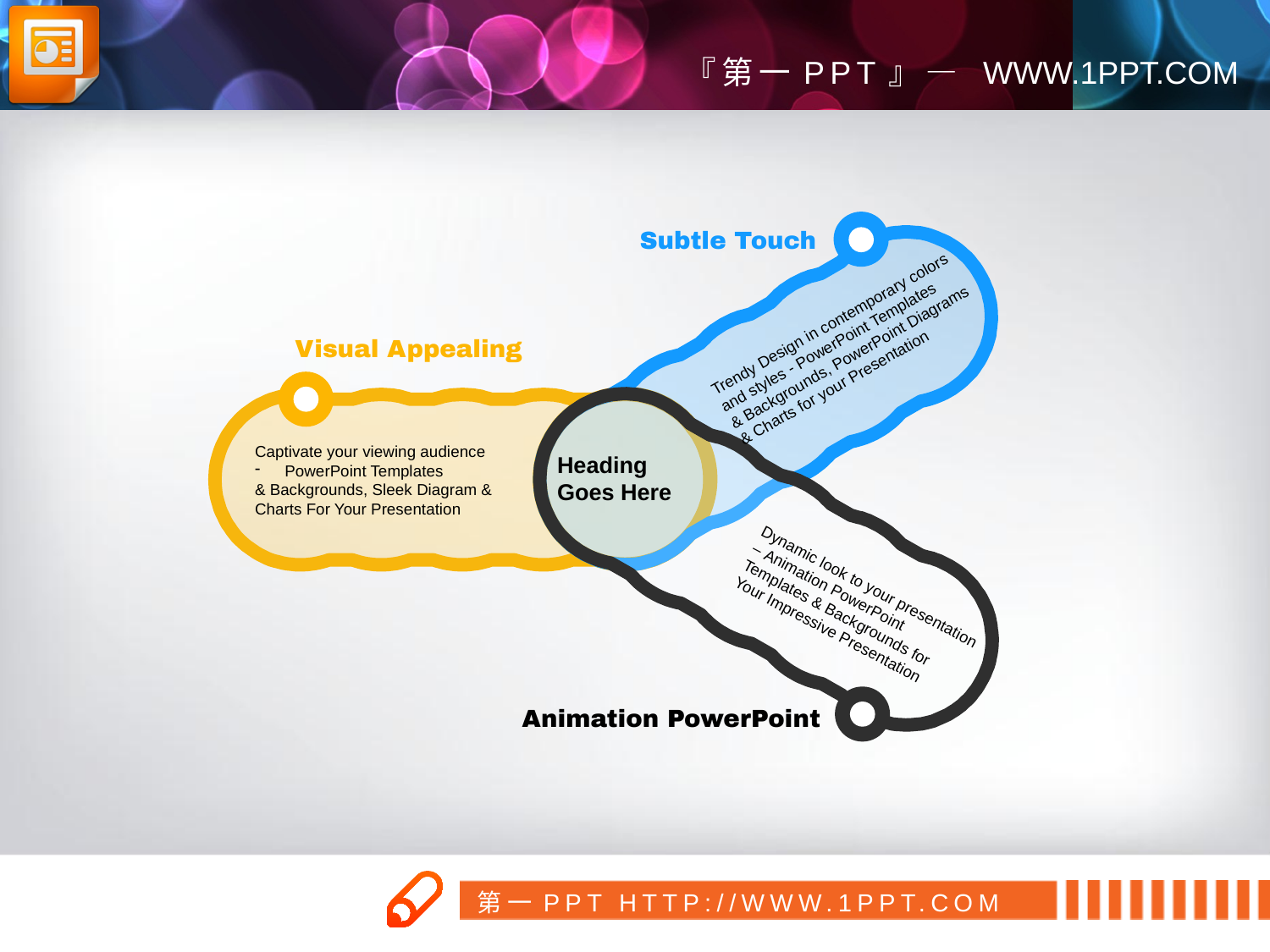

Subtle Touch
Trendy Design in contemporary colors
and styles - PowerPoint Templates
& Backgrounds, PowerPoint Diagrams
& Charts for your Presentation

Visual Appealing

Captivate your viewing audience
PowerPoint Templates
& Backgrounds, Sleek Diagram &
Charts For Your Presentation
Heading
Goes Here

Dynamic look to your presentation
– Animation PowerPoint
Templates & Backgrounds for
Your Impressive Presentation

Animation PowerPoint